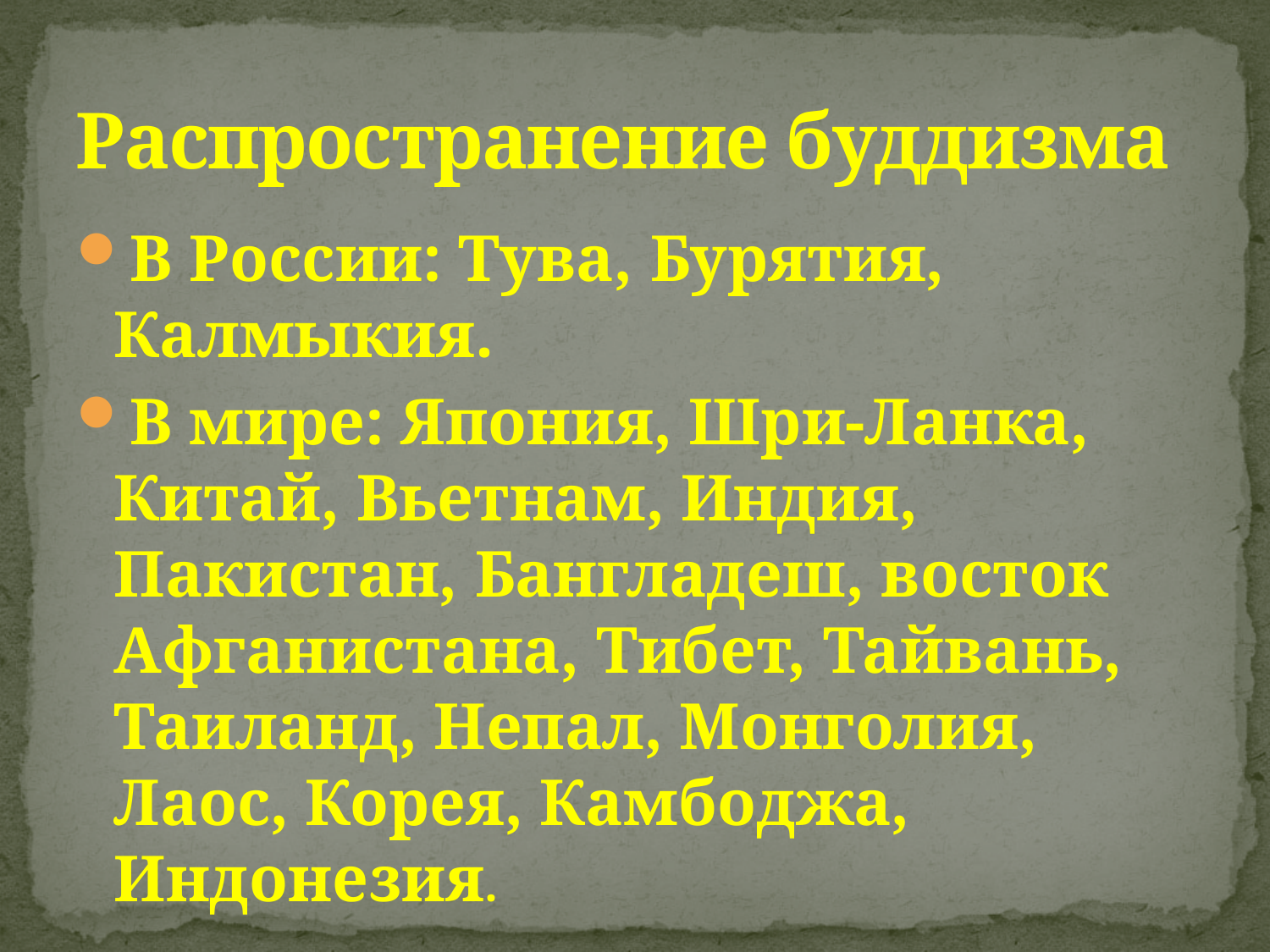

# Распространение буддизма
В России: Тува, Бурятия, Калмыкия.
В мире: Япония, Шри-Ланка, Китай, Вьетнам, Индия, Пакистан, Бангладеш, восток Афганистана, Тибет, Тайвань, Таиланд, Непал, Монголия, Лаос, Корея, Камбоджа, Индонезия.